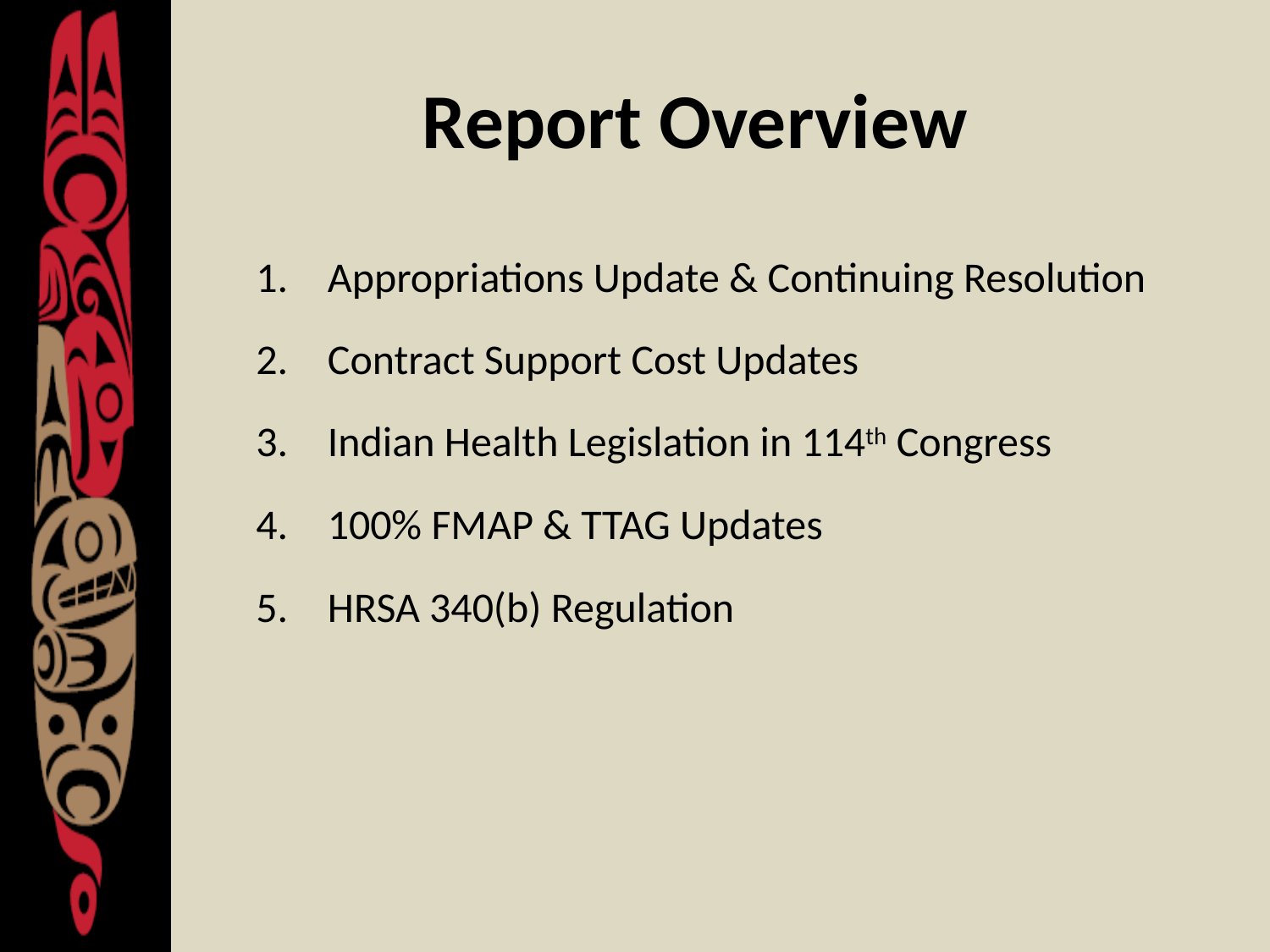

# Report Overview
Appropriations Update & Continuing Resolution
Contract Support Cost Updates
Indian Health Legislation in 114th Congress
100% FMAP & TTAG Updates
HRSA 340(b) Regulation